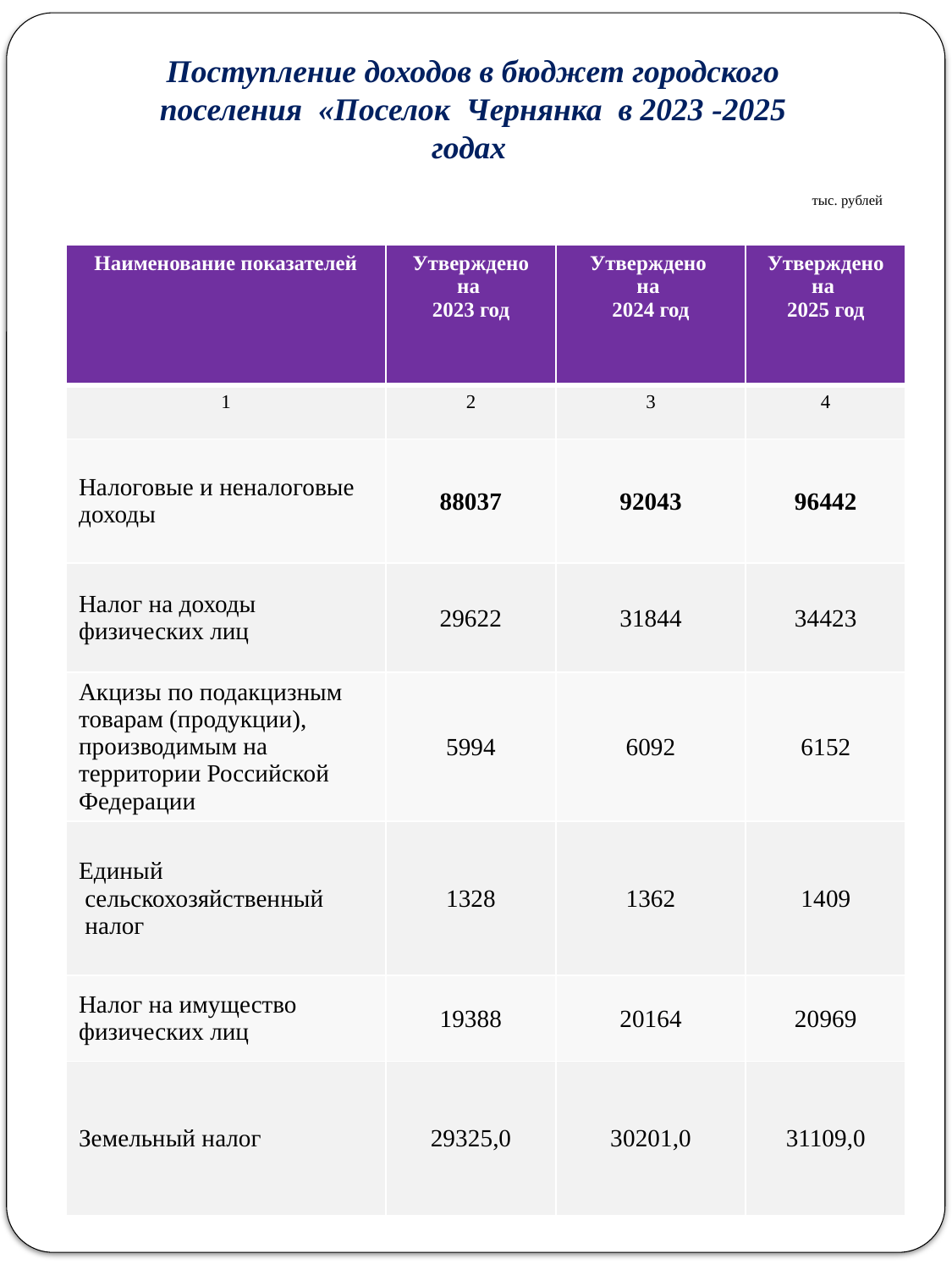

# Поступление доходов в бюджет городского поселения  «Поселок  Чернянка  в 2023 -2025 годах
тыс. рублей
| Наименование показателей | Утверждено на 2023 год | Утверждено на 2024 год | Утверждено на 2025 год |
| --- | --- | --- | --- |
| 1 | 2 | 3 | 4 |
| Налоговые и неналоговые доходы | 88037 | 92043 | 96442 |
| Налог на доходы физических лиц | 29622 | 31844 | 34423 |
| Акцизы по подакцизным товарам (продукции), производимым на территории Российской Федерации | 5994 | 6092 | 6152 |
| Единый сельскохозяйственный налог | 1328 | 1362 | 1409 |
| Налог на имущество физических лиц | 19388 | 20164 | 20969 |
| Земельный налог | 29325,0 | 30201,0 | 31109,0 |